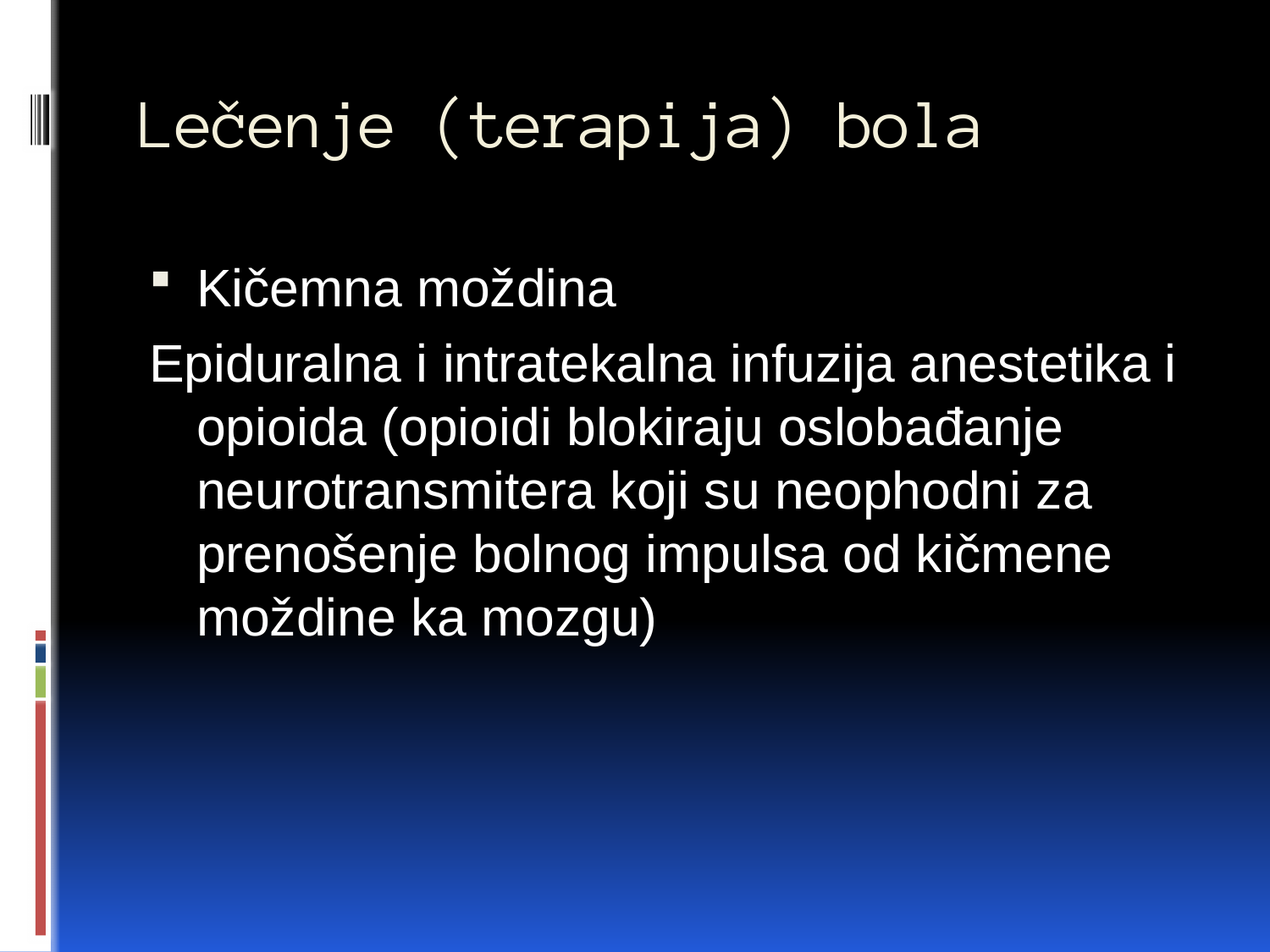

# Lečenje (terapija) bola
Kičemna moždina
Epiduralna i intratekalna infuzija anestetika i opioida (opioidi blokiraju oslobađanje neurotransmitera koji su neophodni za prenošenje bolnog impulsa od kičmene moždine ka mozgu)